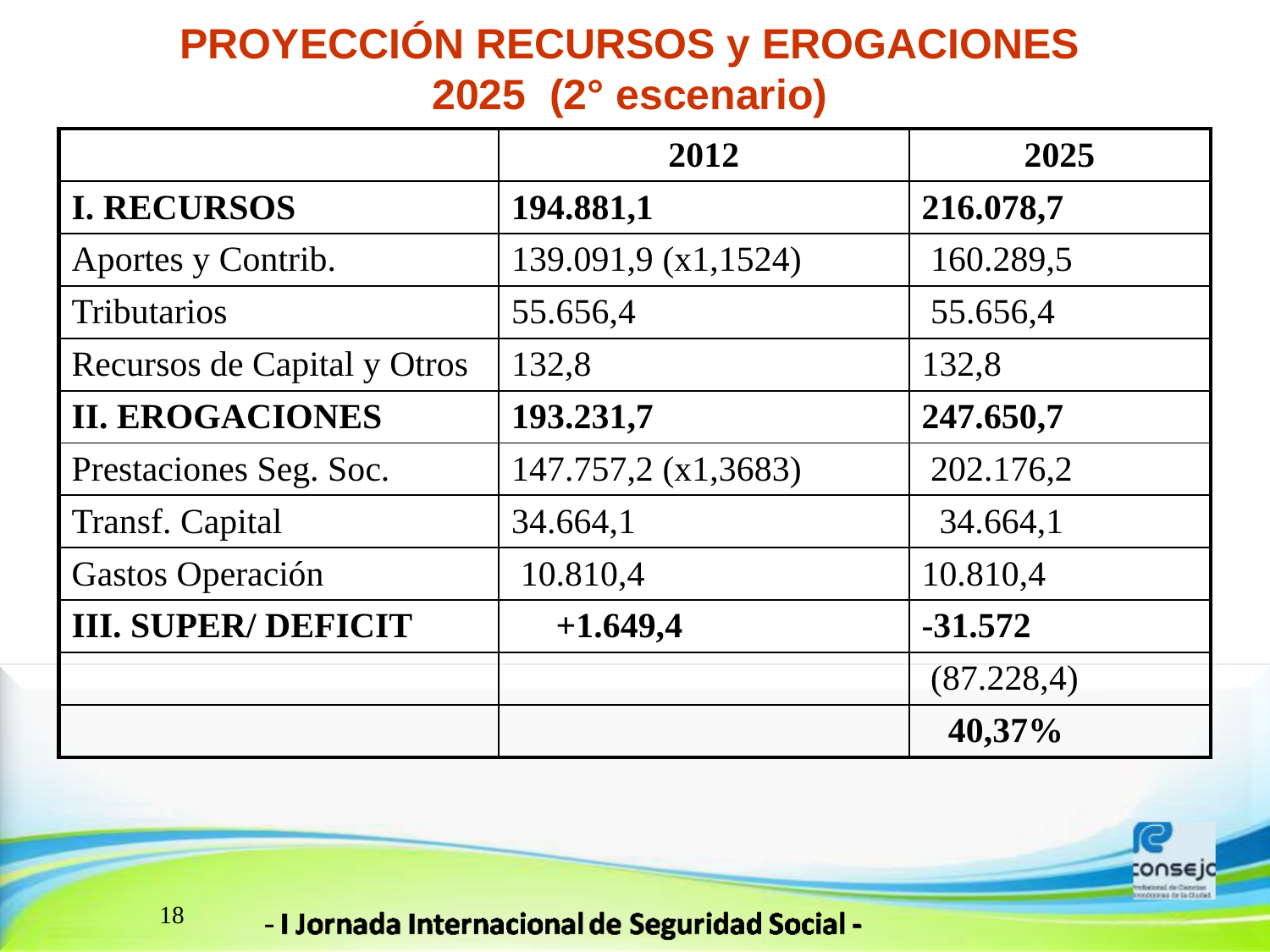

# PROYECCIÓN RECURSOS y EROGACIONES 2025  (2° escenario)
|  | 2012 | 2025 |
| --- | --- | --- |
| I. RECURSOS | 194.881,1 | 216.078,7 |
| Aportes y Contrib. | 139.091,9 (x1,1524) | 160.289,5 |
| Tributarios | 55.656,4 | 55.656,4 |
| Recursos de Capital y Otros | 132,8 | 132,8 |
| II. EROGACIONES | 193.231,7 | 247.650,7 |
| Prestaciones Seg. Soc. | 147.757,2 (x1,3683) | 202.176,2 |
| Transf. Capital | 34.664,1 | 34.664,1 |
| Gastos Operación | 10.810,4 | 10.810,4 |
| III. SUPER/ DEFICIT | +1.649,4 | -31.572 |
|  |  | (87.228,4) |
|  |  | 40,37% |
18